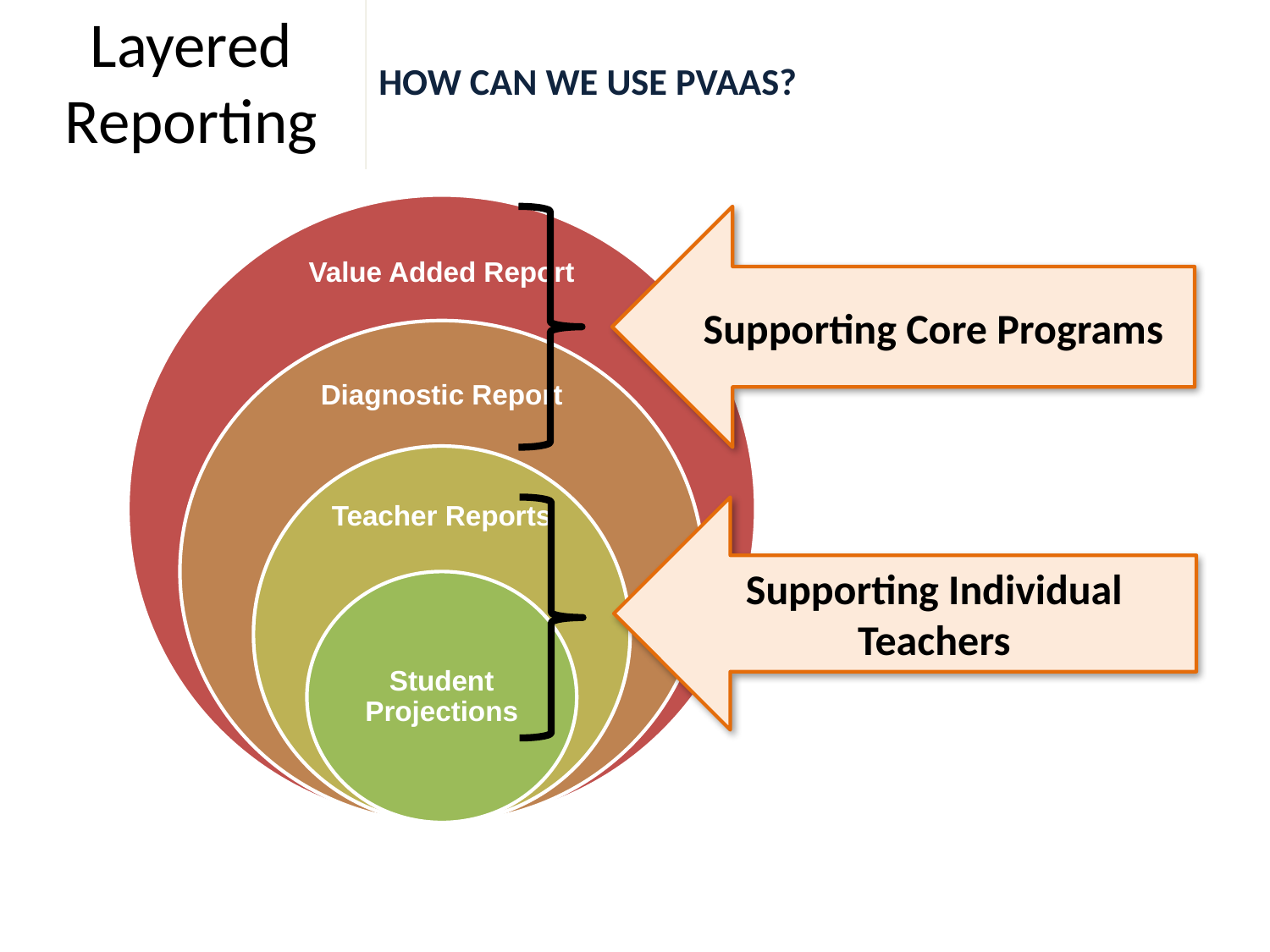

# Layered Reporting
How can we use PVAAS?
Value Added Report
Diagnostic Report
Teacher Reports
Student Projections

Supporting Core Programs

Supporting Individual Teachers